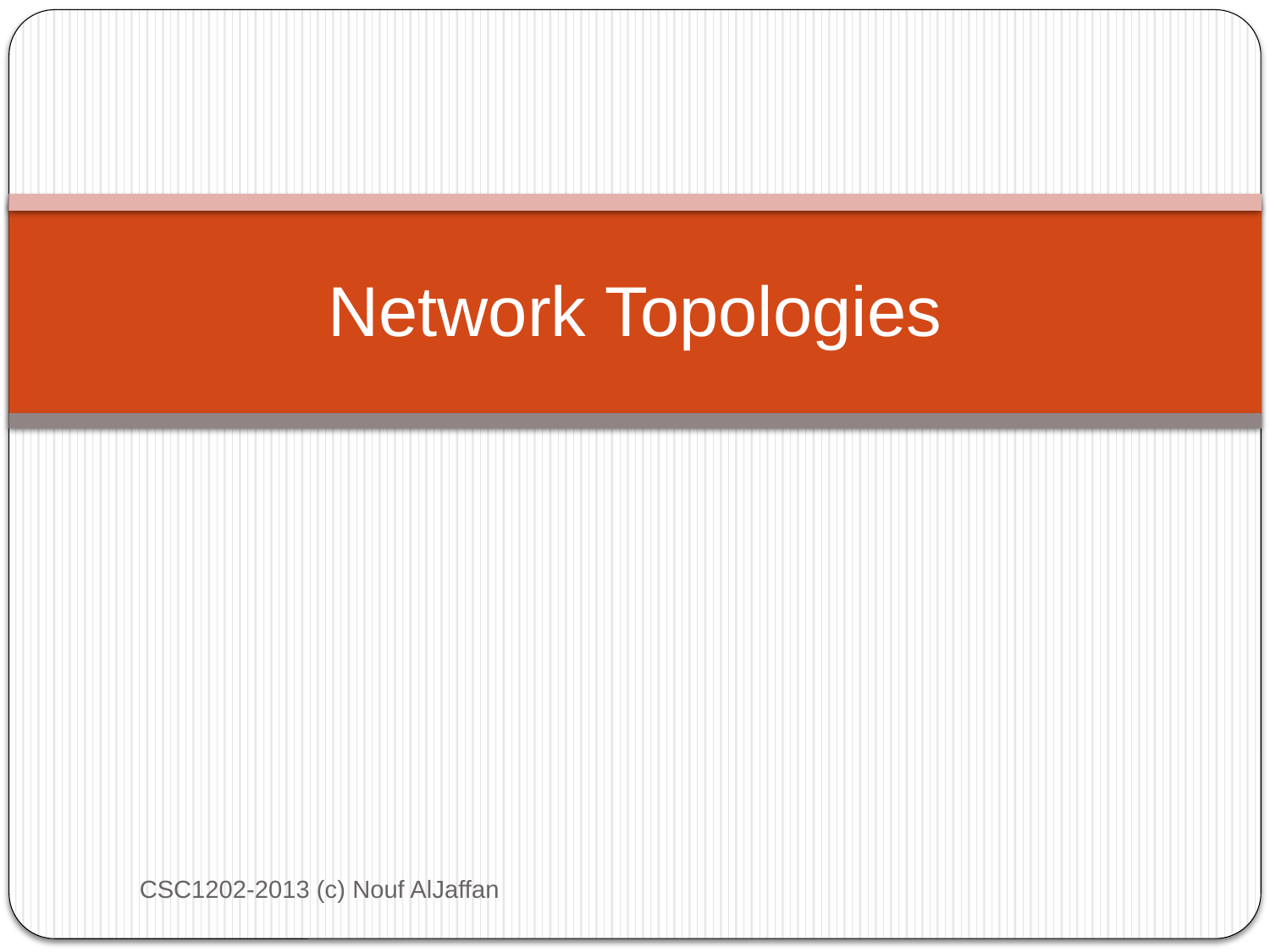

# Network Topologies

CSC1202-2013 (c) Nouf AlJaffan